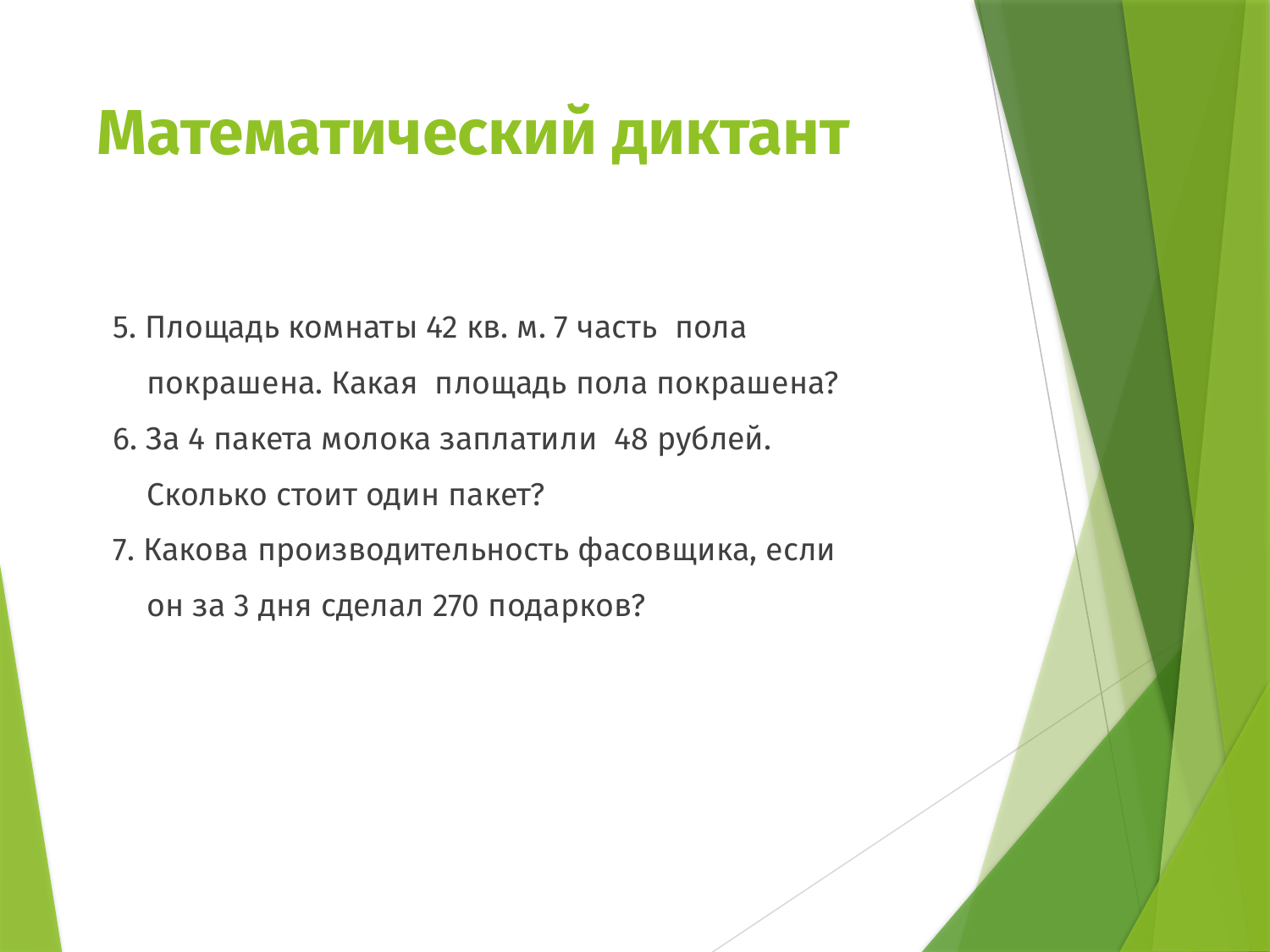

# Математический диктант
5. Площадь комнаты 42 кв. м. 7 часть  пола
    покрашена. Какая  площадь пола покрашена?
6. За 4 пакета молока заплатили  48 рублей.
    Сколько стоит один пакет?
7. Какова производительность фасовщика, если
    он за 3 дня сделал 270 подарков?